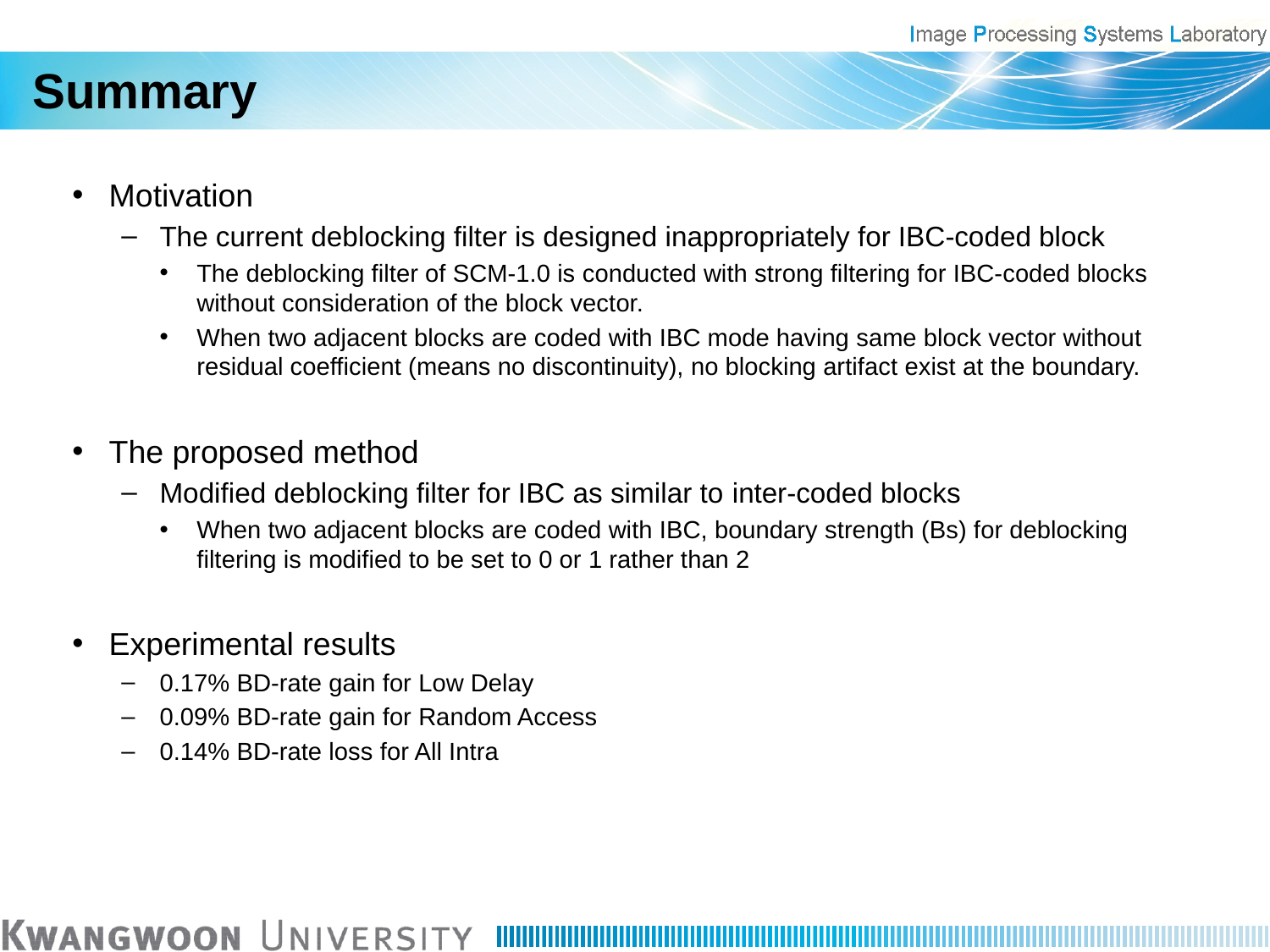

# Summary
Motivation
The current deblocking filter is designed inappropriately for IBC-coded block
The deblocking filter of SCM-1.0 is conducted with strong filtering for IBC-coded blocks without consideration of the block vector.
When two adjacent blocks are coded with IBC mode having same block vector without residual coefficient (means no discontinuity), no blocking artifact exist at the boundary.

The proposed method
Modified deblocking filter for IBC as similar to inter-coded blocks
When two adjacent blocks are coded with IBC, boundary strength (Bs) for deblocking filtering is modified to be set to 0 or 1 rather than 2

Experimental results
0.17% BD-rate gain for Low Delay
0.09% BD-rate gain for Random Access
0.14% BD-rate loss for All Intra